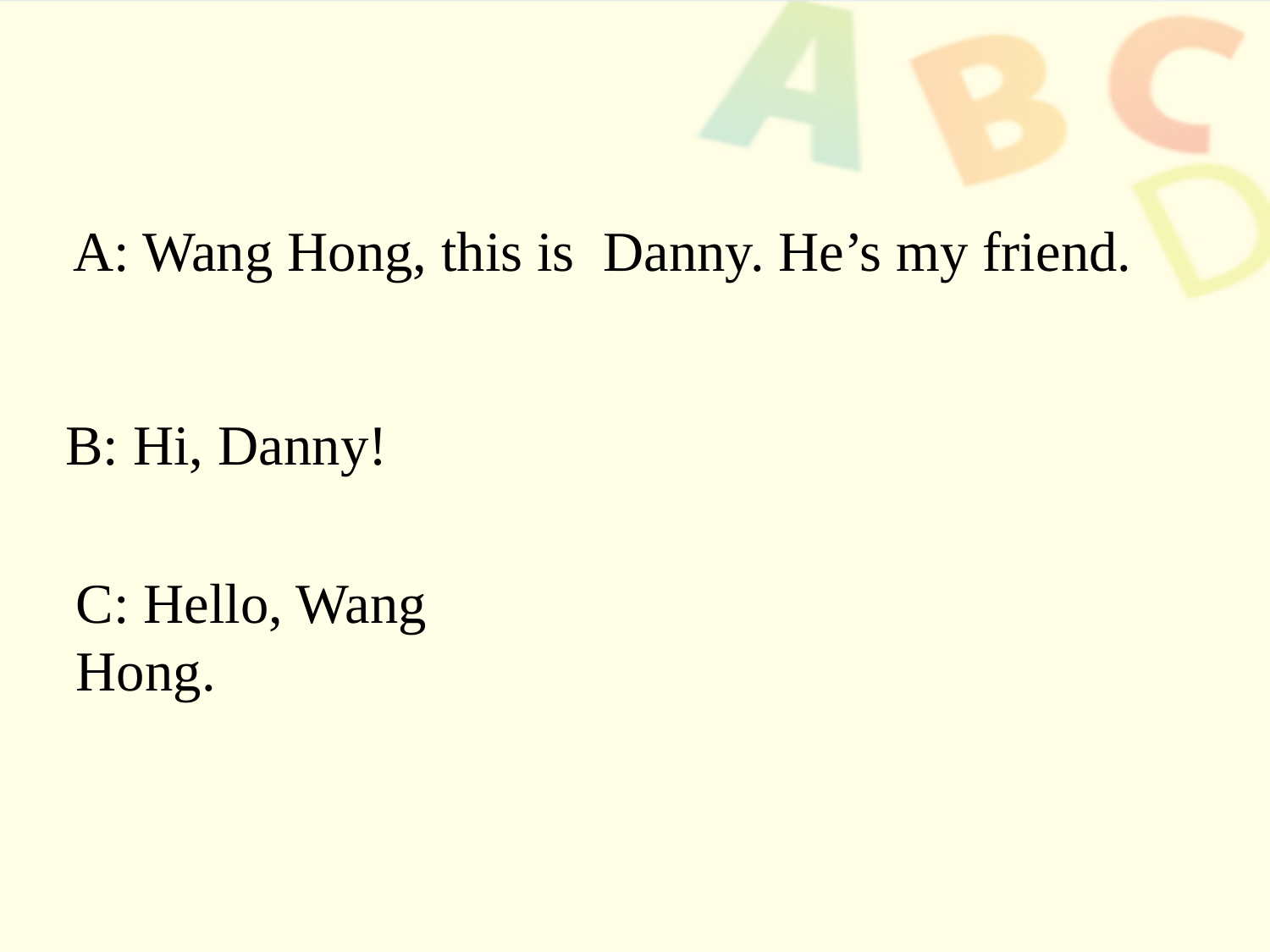

# A: Wang Hong, this is  Danny. He’s my friend.
B: Hi, Danny!
C: Hello, Wang Hong.